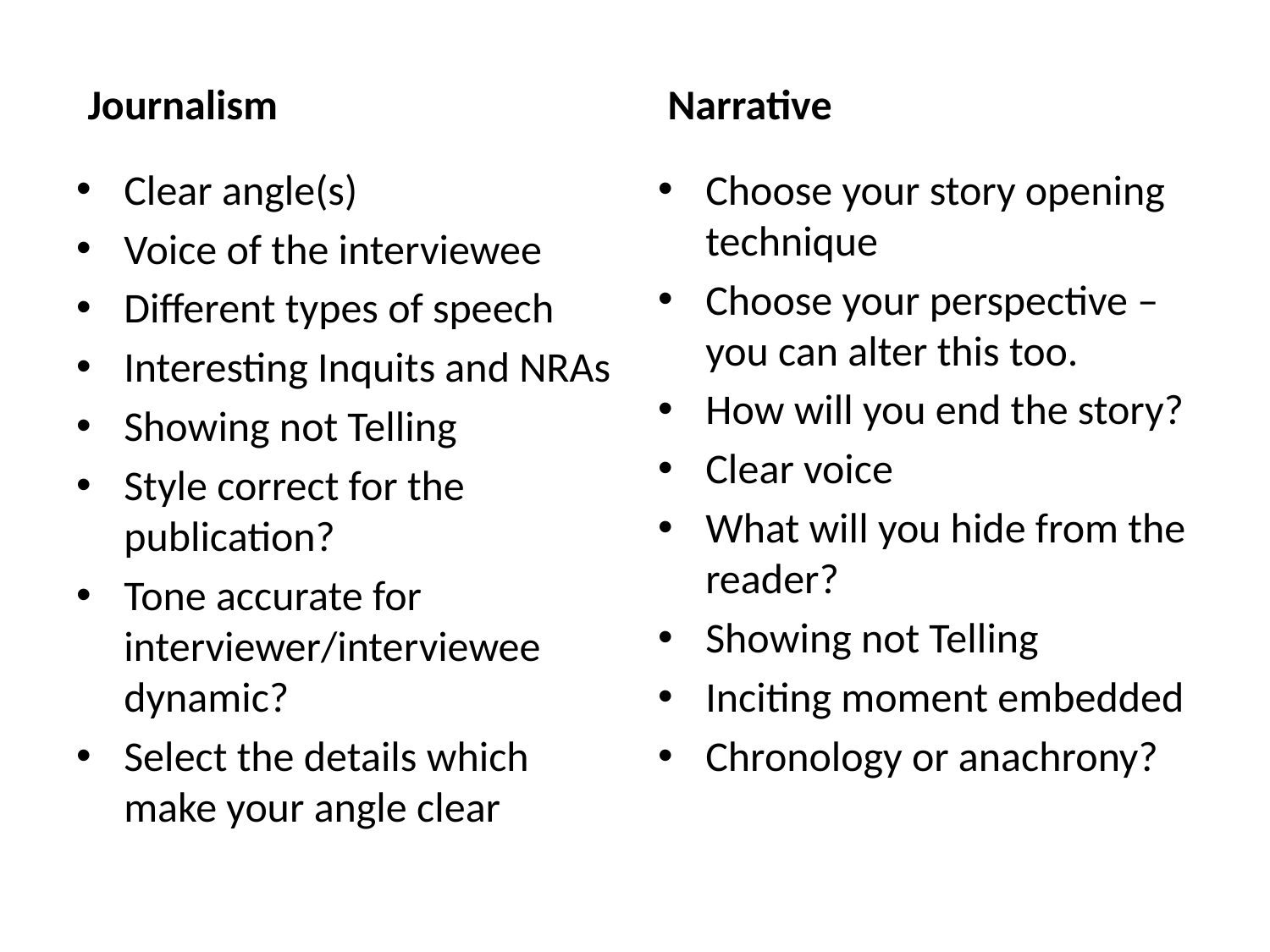

Journalism
Narrative
Clear angle(s)
Voice of the interviewee
Different types of speech
Interesting Inquits and NRAs
Showing not Telling
Style correct for the publication?
Tone accurate for interviewer/interviewee dynamic?
Select the details which make your angle clear
Choose your story opening technique
Choose your perspective – you can alter this too.
How will you end the story?
Clear voice
What will you hide from the reader?
Showing not Telling
Inciting moment embedded
Chronology or anachrony?